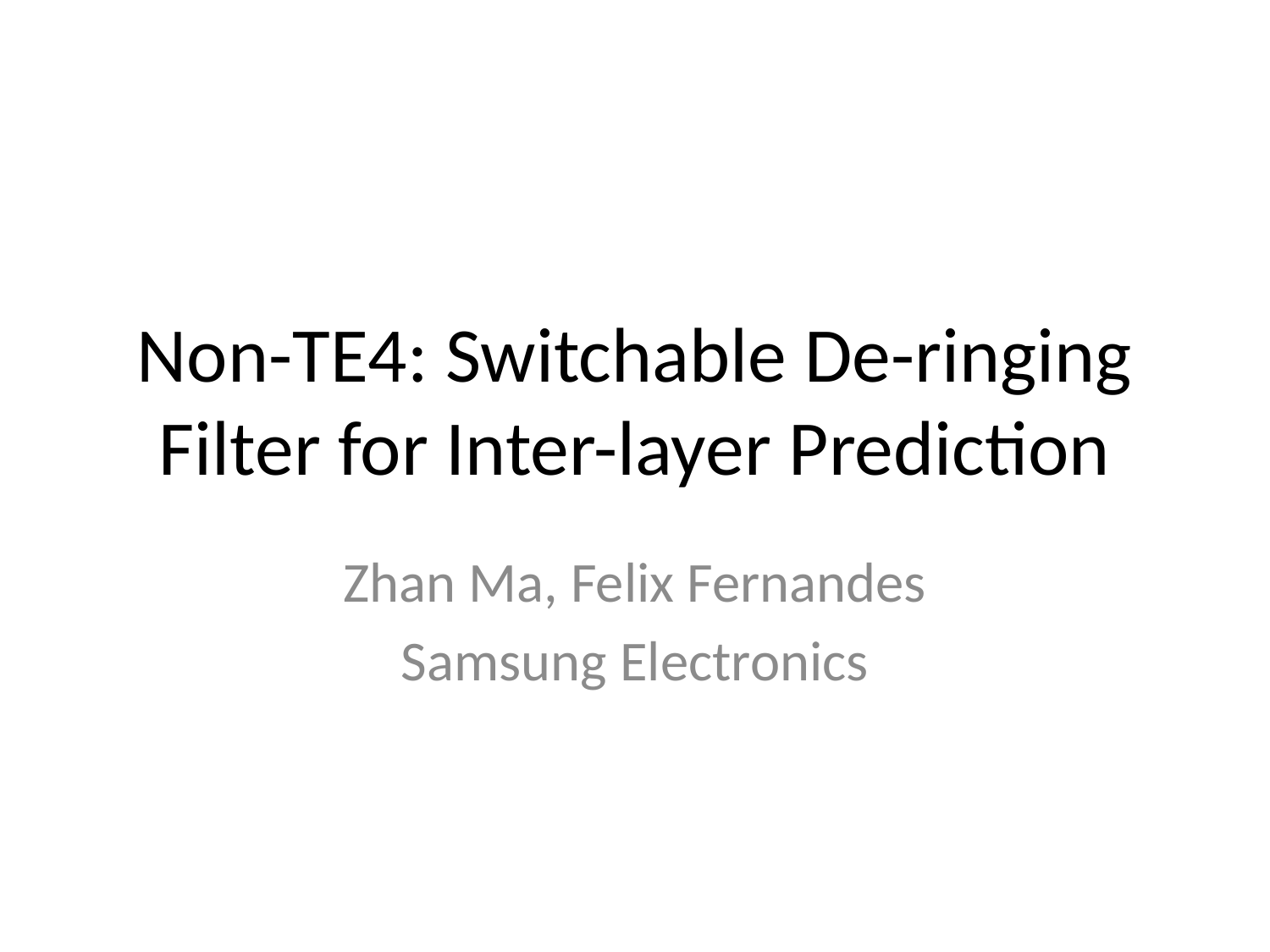

# Non-TE4: Switchable De-ringing Filter for Inter-layer Prediction
Zhan Ma, Felix Fernandes
Samsung Electronics